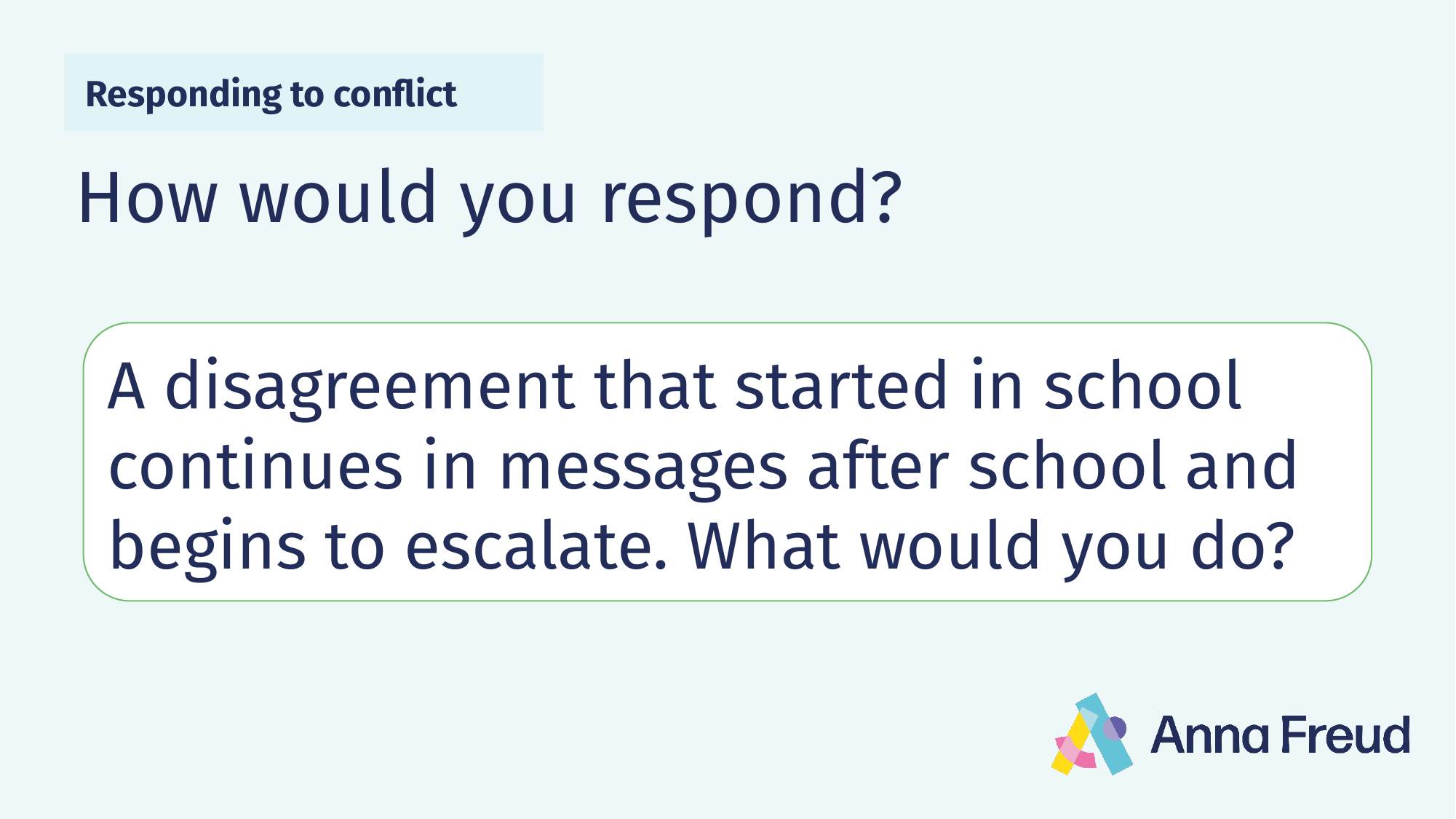

Responding to conflict
# How would you respond?
A disagreement that started in school continues in messages after school and begins to escalate. What would you do?